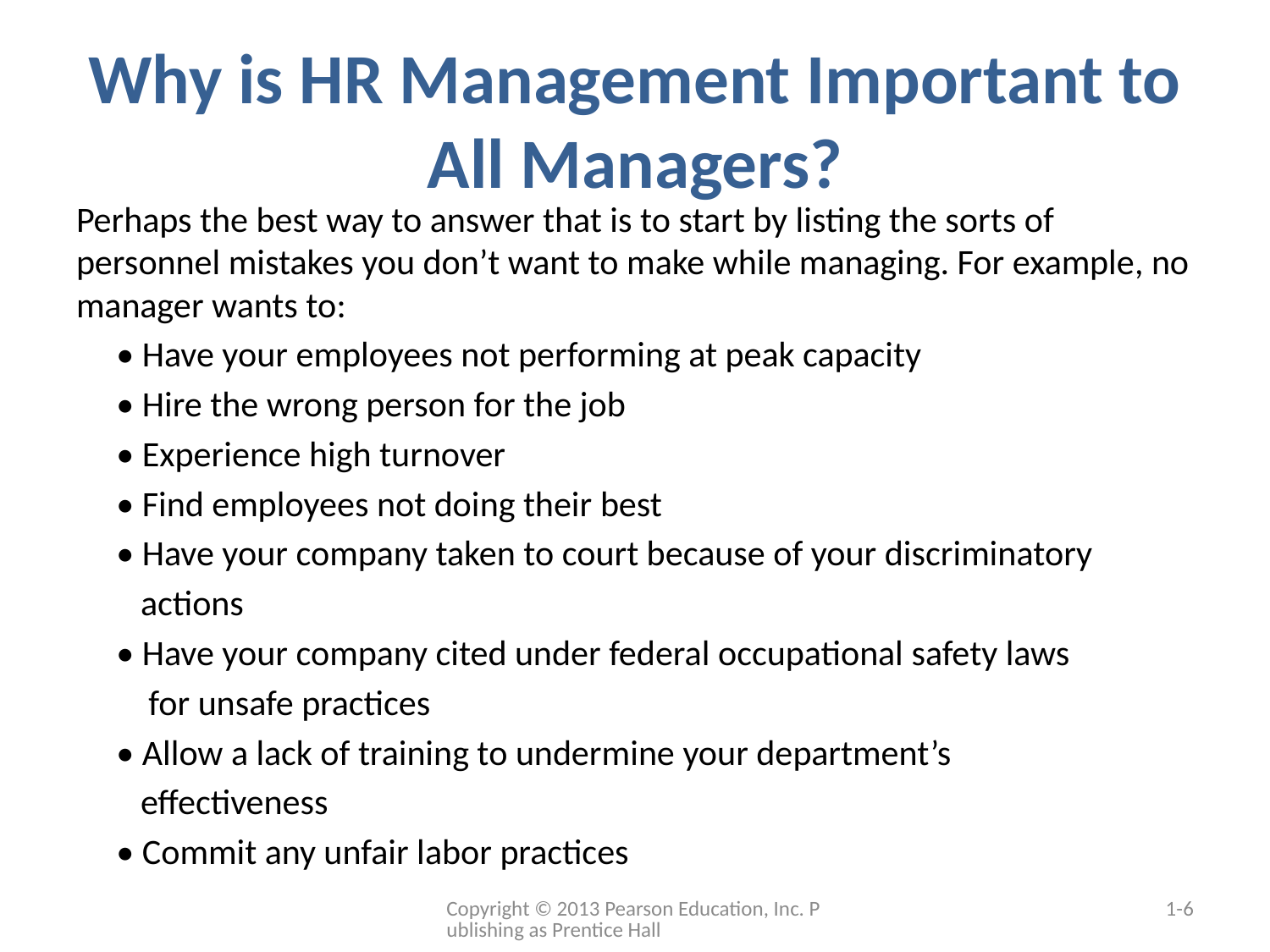

# Why is HR Management Important to All Managers?
Perhaps the best way to answer that is to start by listing the sorts of personnel mistakes you don’t want to make while managing. For example, no manager wants to:
     • Have your employees not performing at peak capacity
     • Hire the wrong person for the job
     • Experience high turnover
     • Find employees not doing their best
     • Have your company taken to court because of your discriminatory
        actions
     • Have your company cited under federal occupational safety laws
         for unsafe practices
     • Allow a lack of training to undermine your department’s
        effectiveness
     • Commit any unfair labor practices
Copyright © 2013 Pearson Education, Inc. Publishing as Prentice Hall
1-6